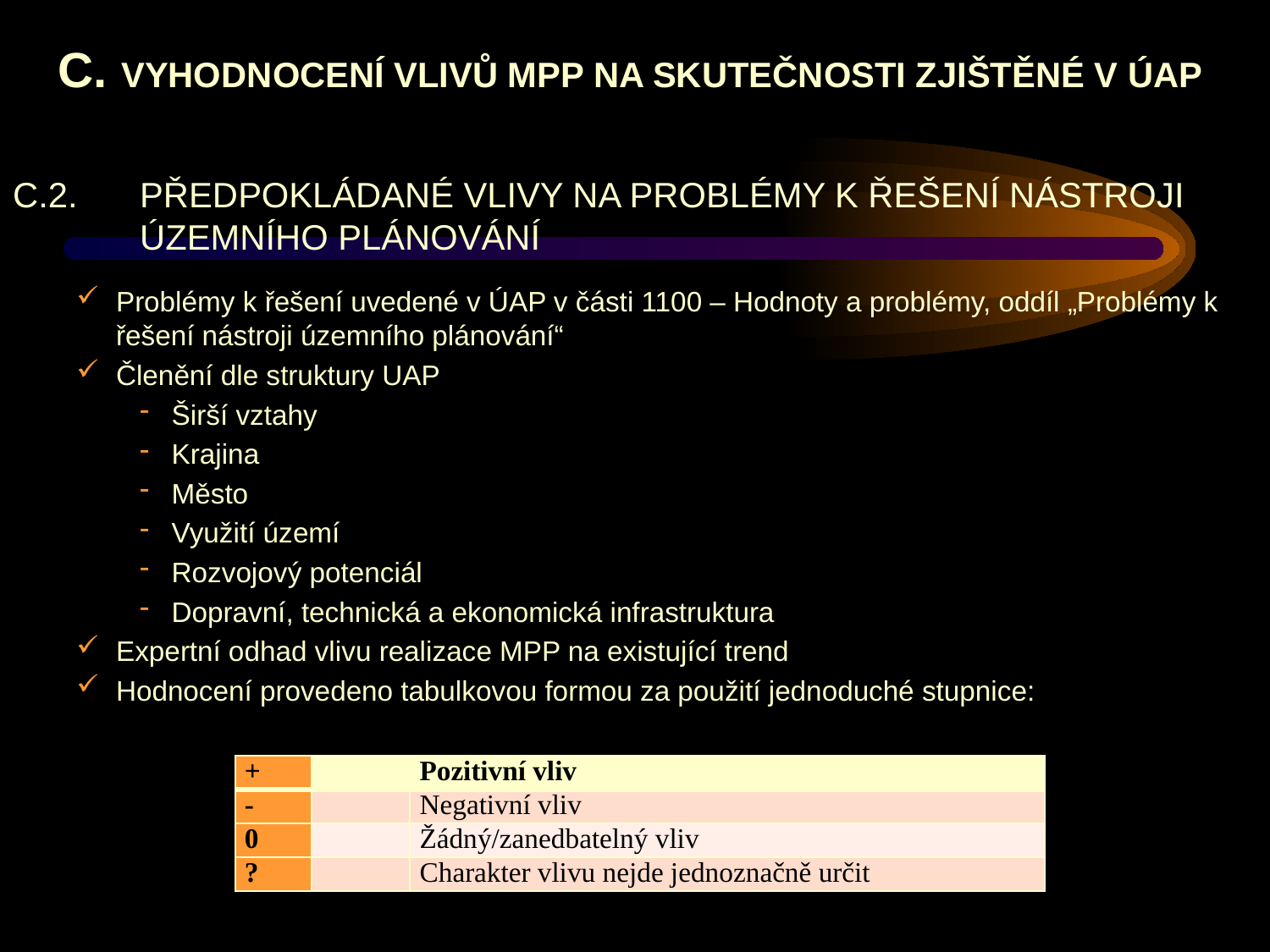

# C. VYHODNOCENÍ VLIVŮ MPP NA SKUTEČNOSTI ZJIŠTĚNÉ V ÚAP
C.2.	PŘEDPOKLÁDANÉ VLIVY NA problémy k řešení nástroji 	územního plánování
Problémy k řešení uvedené v ÚAP v části 1100 – Hodnoty a problémy, oddíl „Problémy k řešení nástroji územního plánování“
Členění dle struktury UAP
Širší vztahy
Krajina
Město
Využití území
Rozvojový potenciál
Dopravní, technická a ekonomická infrastruktura
Expertní odhad vlivu realizace MPP na existující trend
Hodnocení provedeno tabulkovou formou za použití jednoduché stupnice:

| + |  | Pozitivní vliv |
| --- | --- | --- |
| - |  | Negativní vliv |
| 0 |  | Žádný/zanedbatelný vliv |
| ? |  | Charakter vlivu nejde jednoznačně určit |